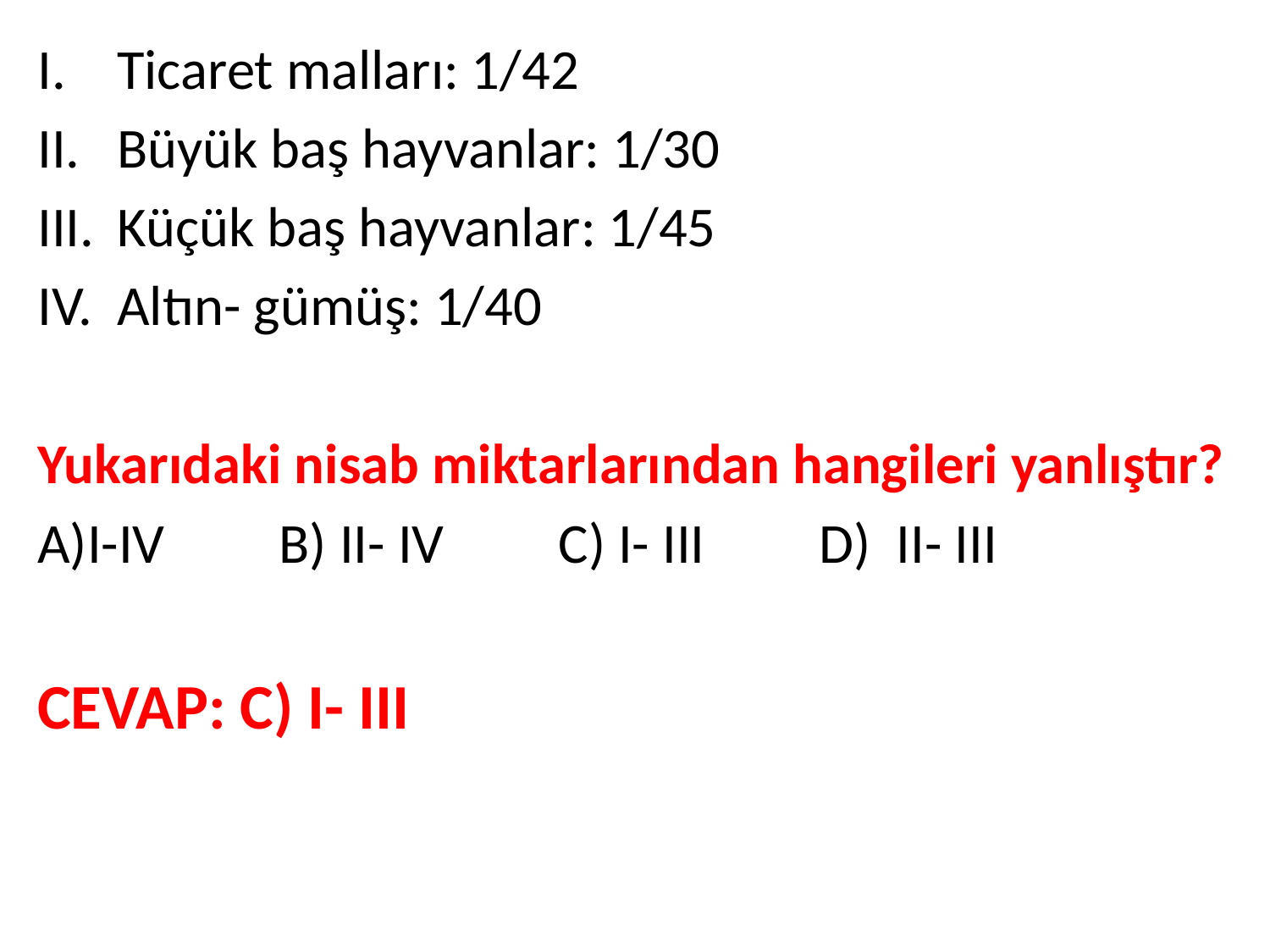

Ticaret malları: 1/42
Büyük baş hayvanlar: 1/30
Küçük baş hayvanlar: 1/45
Altın- gümüş: 1/40

Yukarıdaki nisab miktarlarından hangileri yanlıştır?
A)I-IV         B) II- IV         C) I- III         D)  II- III

CEVAP: C) I- III